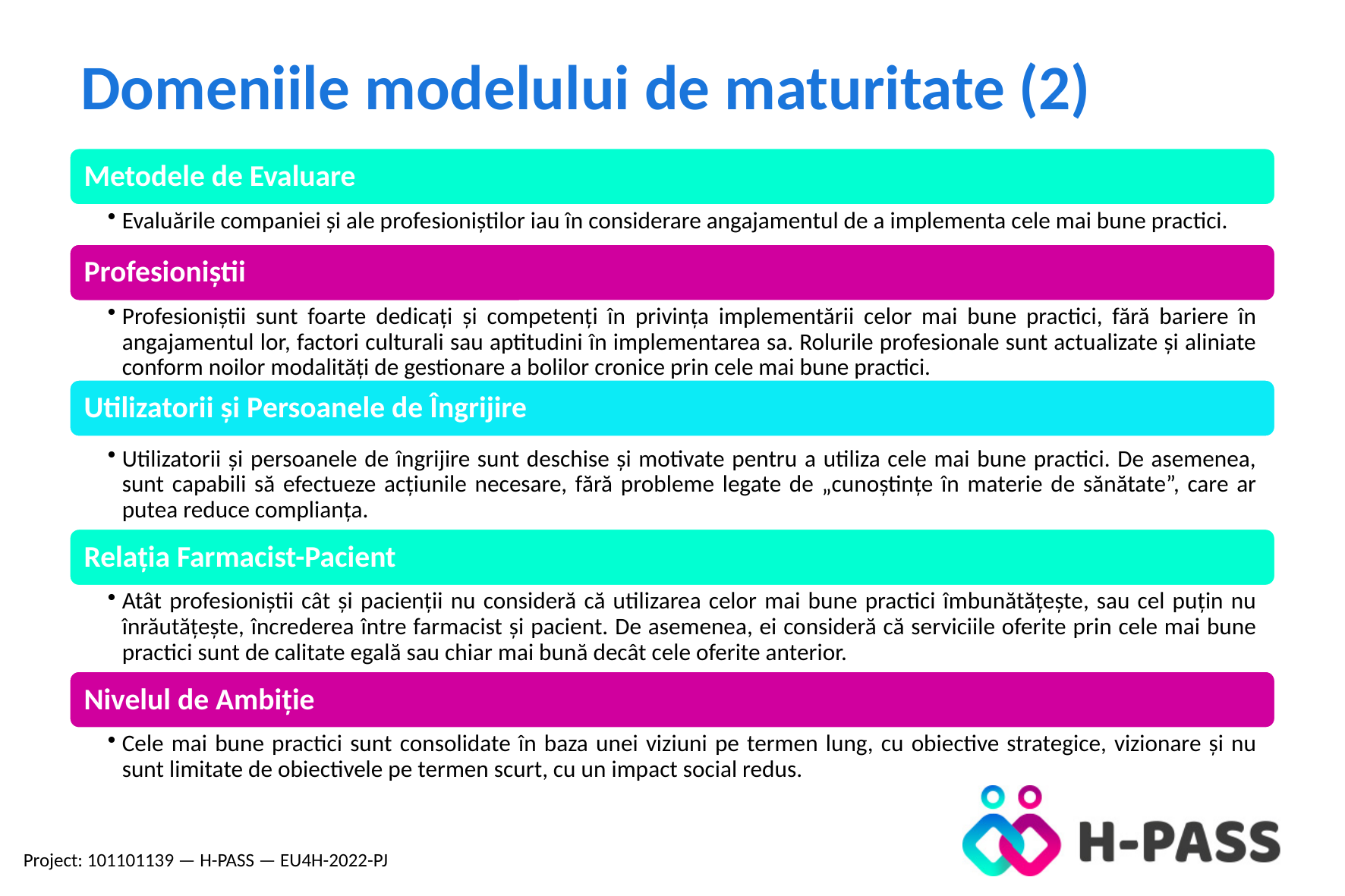

Domeniile modelului de maturitate (2)
Metodele de Evaluare
Evaluările companiei și ale profesioniștilor iau în considerare angajamentul de a implementa cele mai bune practici.
Profesioniștii
Profesioniștii sunt foarte dedicați și competenți în privința implementării celor mai bune practici, fără bariere în angajamentul lor, factori culturali sau aptitudini în implementarea sa. Rolurile profesionale sunt actualizate și aliniate conform noilor modalități de gestionare a bolilor cronice prin cele mai bune practici.
Utilizatorii și Persoanele de Îngrijire
Utilizatorii și persoanele de îngrijire sunt deschise și motivate pentru a utiliza cele mai bune practici. De asemenea, sunt capabili să efectueze acțiunile necesare, fără probleme legate de „cunoștințe în materie de sănătate”, care ar putea reduce complianța.
Relația Farmacist-Pacient
Atât profesioniștii cât și pacienții nu consideră că utilizarea celor mai bune practici îmbunătățește, sau cel puțin nu înrăutățește, încrederea între farmacist și pacient. De asemenea, ei consideră că serviciile oferite prin cele mai bune practici sunt de calitate egală sau chiar mai bună decât cele oferite anterior.
Nivelul de Ambiție
Cele mai bune practici sunt consolidate în baza unei viziuni pe termen lung, cu obiective strategice, vizionare și nu sunt limitate de obiectivele pe termen scurt, cu un impact social redus.
Project: 101101139 — H-PASS — EU4H-2022-PJ